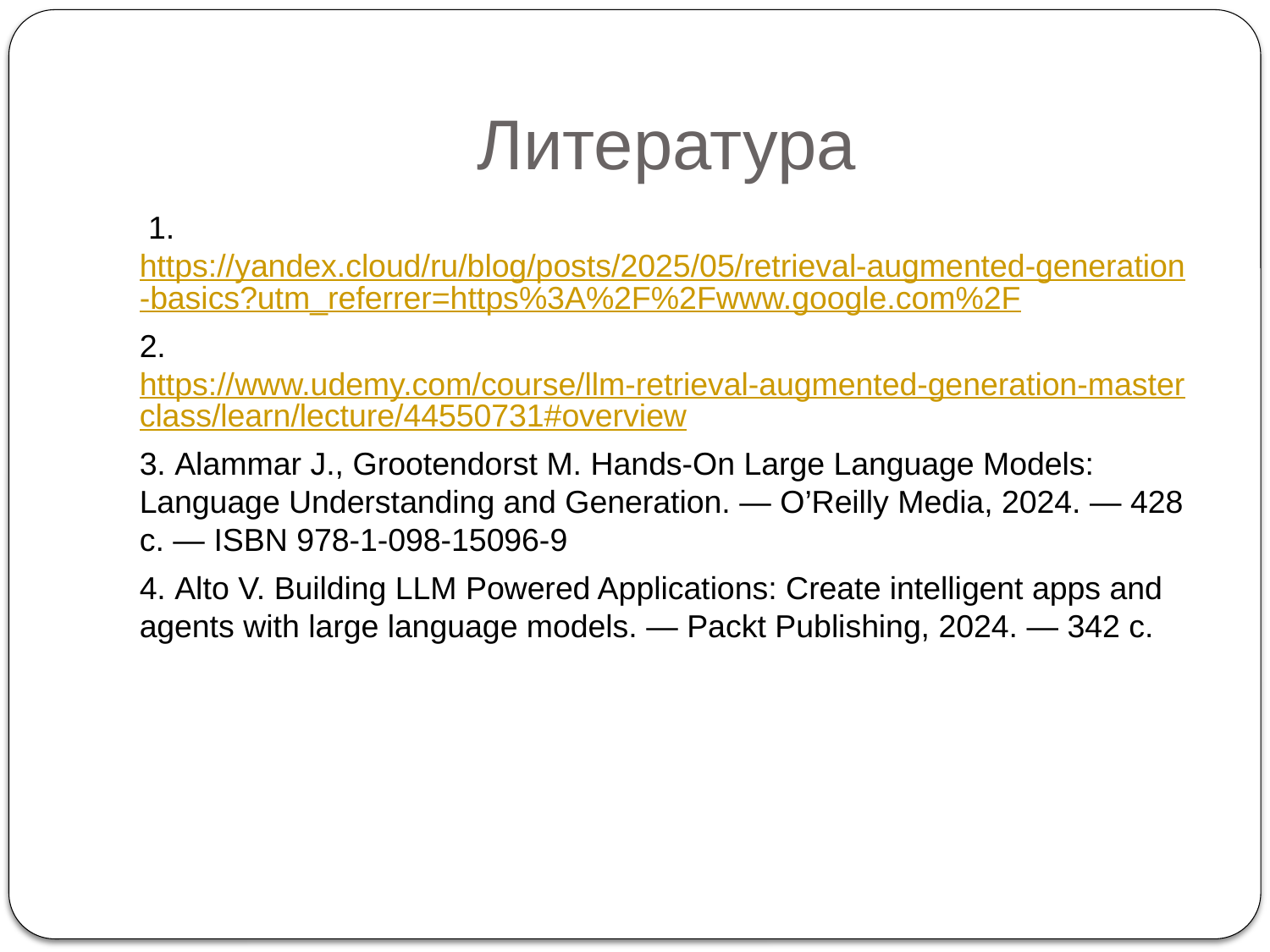

# Литература
 1. https://yandex.cloud/ru/blog/posts/2025/05/retrieval-augmented-generation-basics?utm_referrer=https%3A%2F%2Fwww.google.com%2F
2. https://www.udemy.com/course/llm-retrieval-augmented-generation-masterclass/learn/lecture/44550731#overview
3. Alammar J., Grootendorst M. Hands-On Large Language Models: Language Understanding and Generation. — O’Reilly Media, 2024. — 428 с. — ISBN 978-1-098-15096-9
4. Alto V. Building LLM Powered Applications: Create intelligent apps and agents with large language models. — Packt Publishing, 2024. — 342 с.